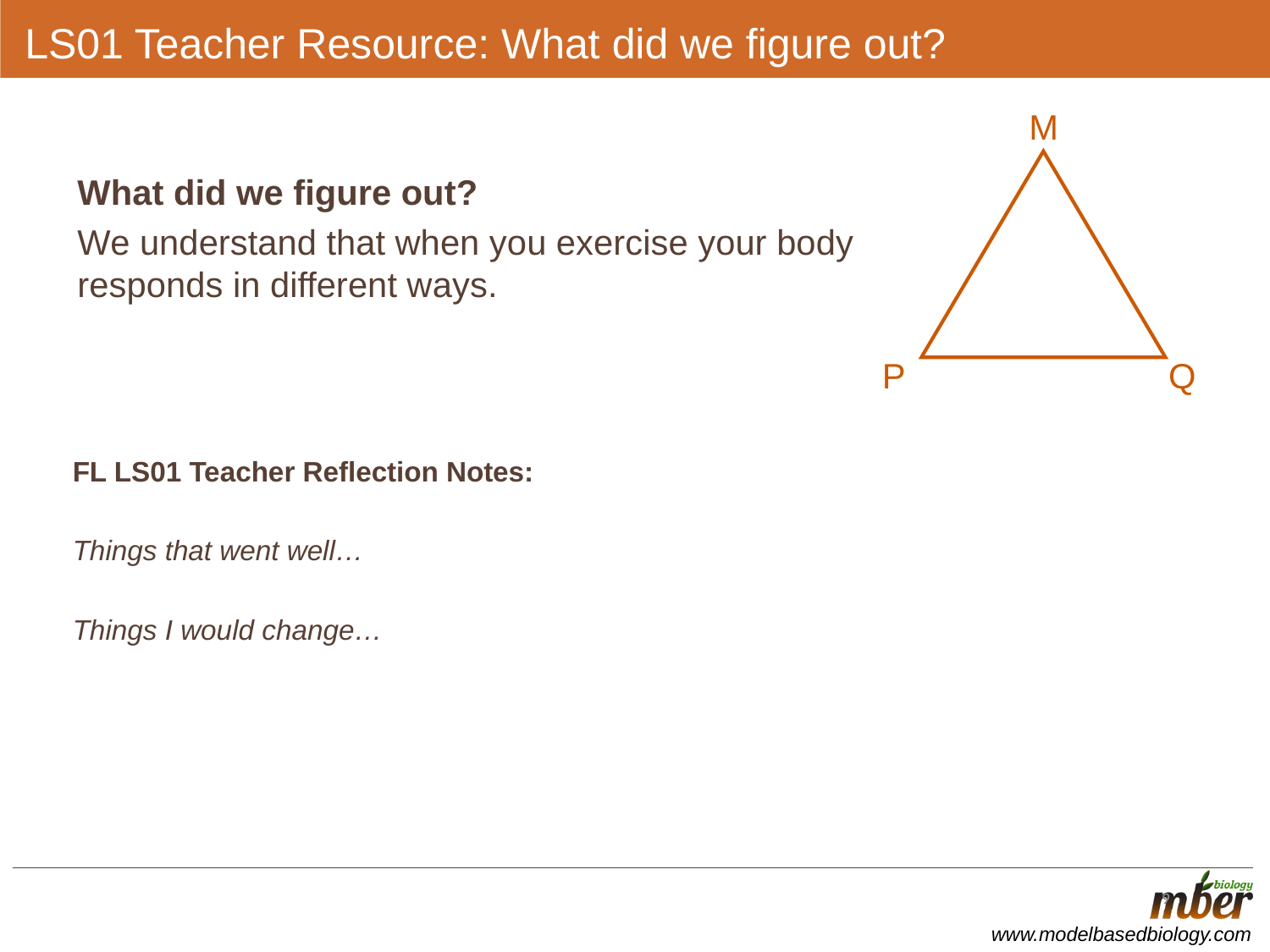

# LS01 Teacher Resource: What did we figure out?
M

Q
P
What did we figure out?
We understand that when you exercise your body responds in different ways.
FL LS01 Teacher Reflection Notes:

Things that went well…

Things I would change…

9
9